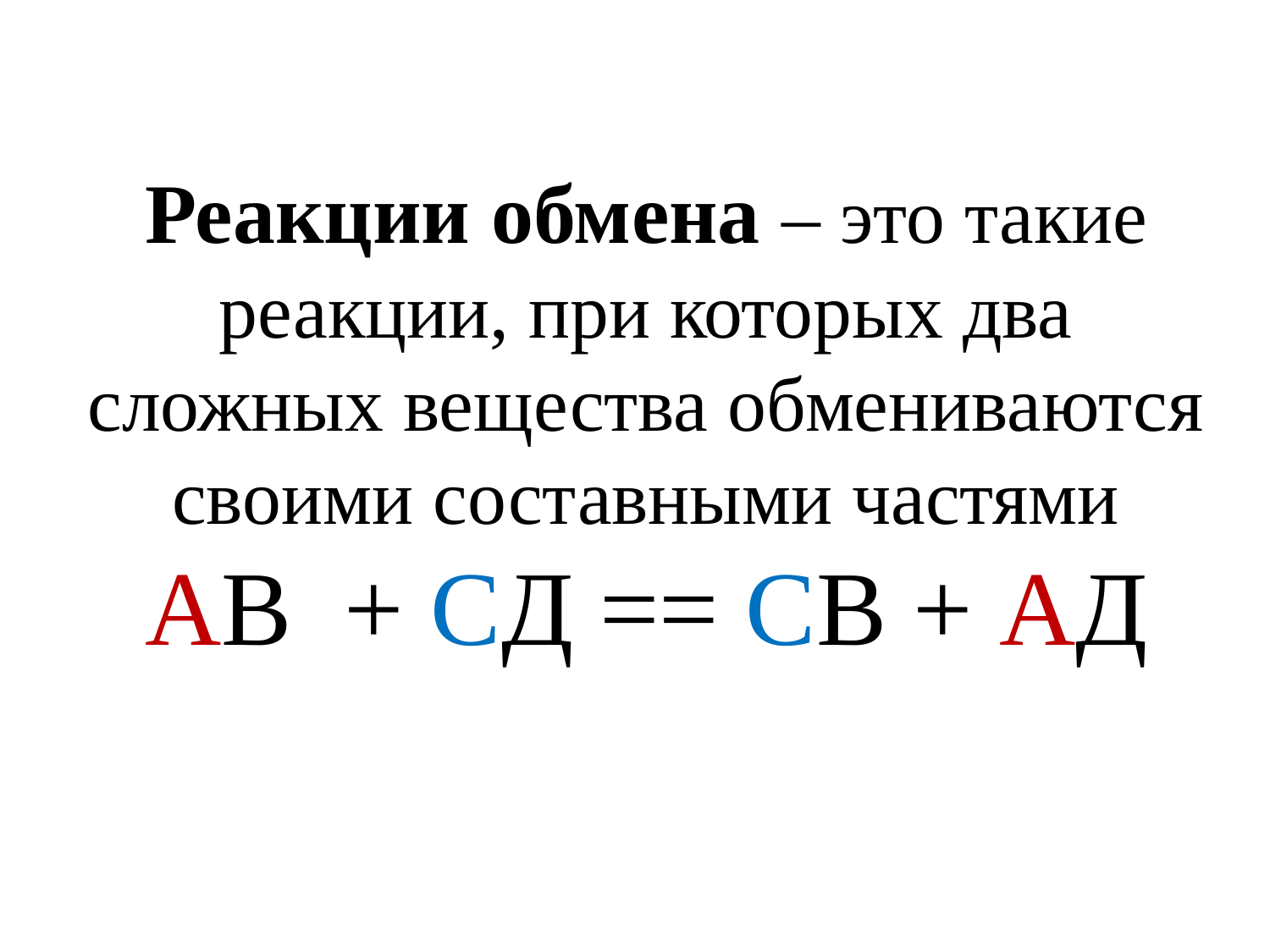

# Реакции обмена – это такие реакции, при которых два сложных вещества обмениваются своими составными частями АВ  + СД == СВ + АД